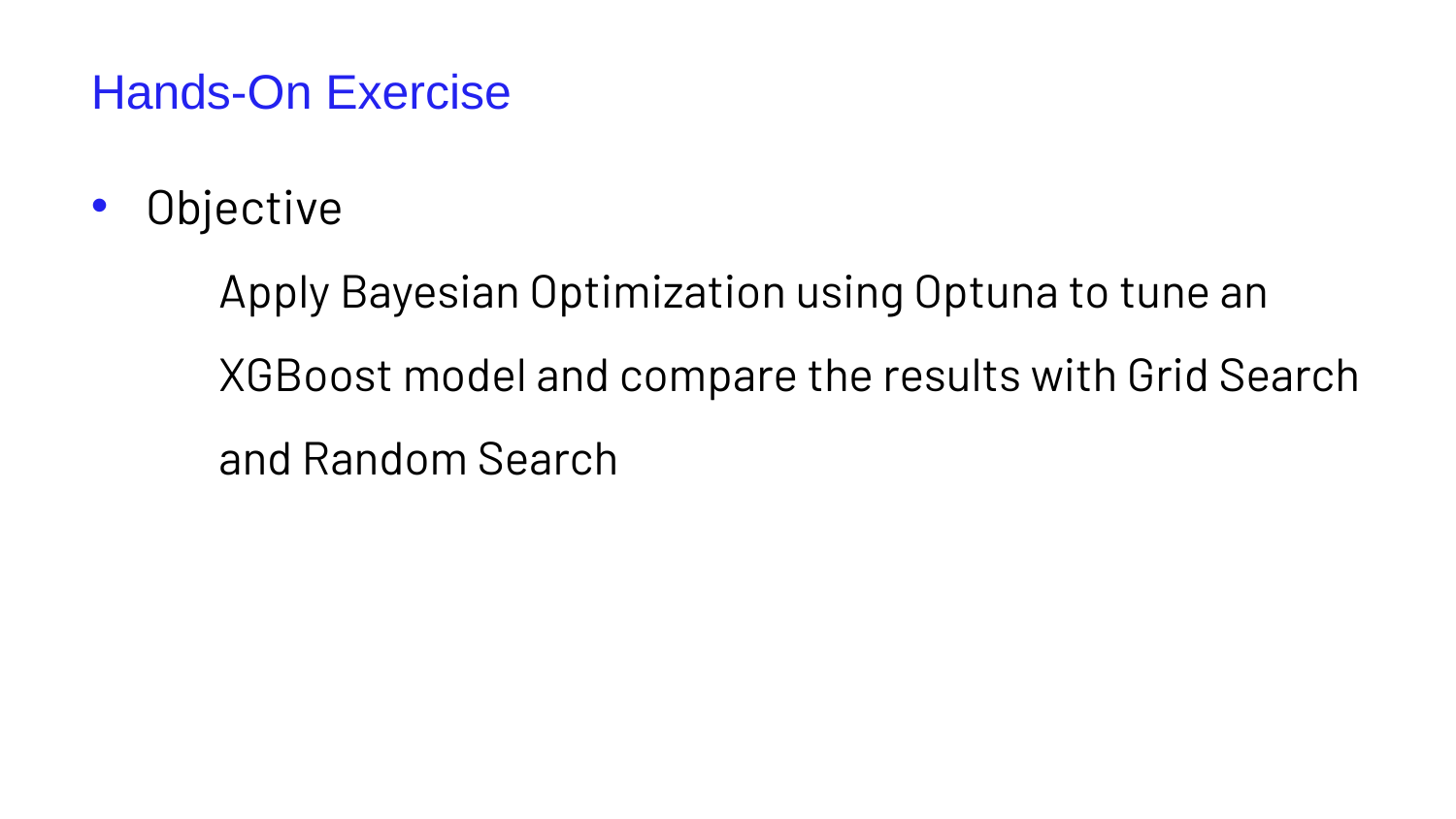

Hands-On Exercise
Objective
Apply Bayesian Optimization using Optuna to tune an XGBoost model and compare the results with Grid Search and Random Search